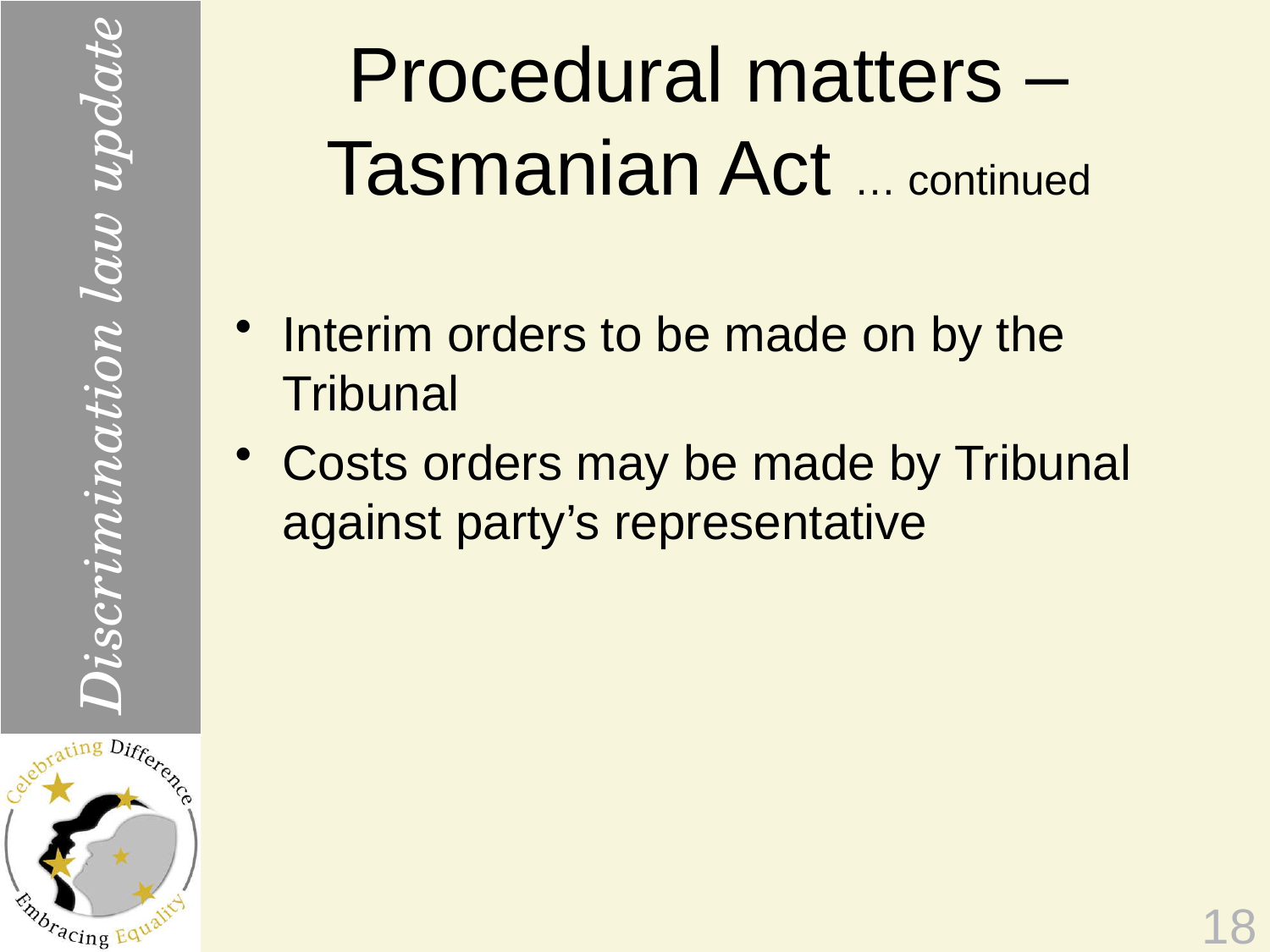

Discrimination law update
# Procedural matters – Tasmanian Act … continued
Interim orders to be made on by the Tribunal
Costs orders may be made by Tribunal against party’s representative

18